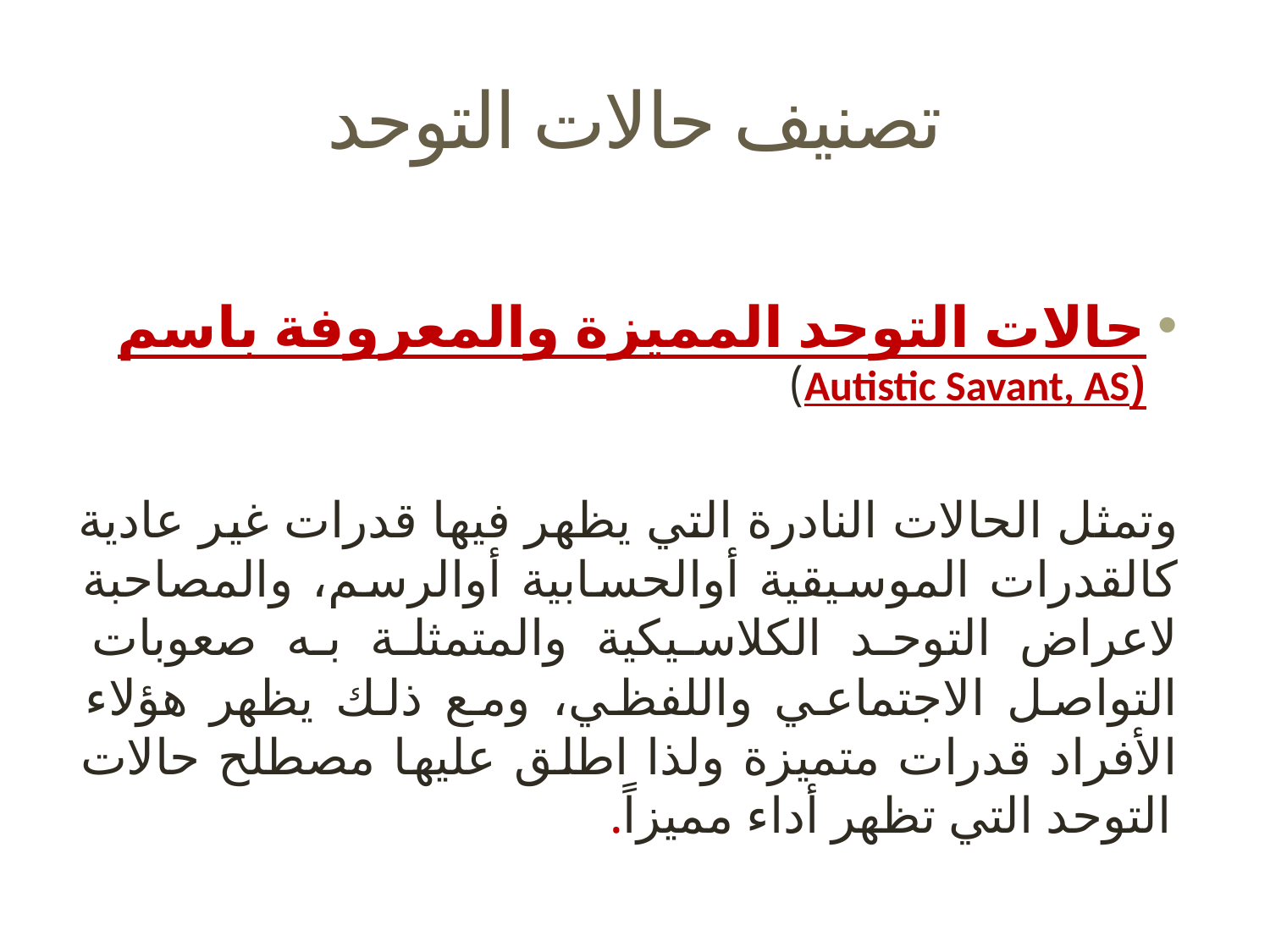

# تصنيف حالات التوحد

حالات التوحد المميزة والمعروفة باسم (Autistic Savant, AS)

وتمثل الحالات النادرة التي يظهر فيها قدرات غير عادية كالقدرات الموسيقية أوالحسابية أوالرسم، والمصاحبة لاعراض التوحد الكلاسيكية والمتمثلة به صعوبات التواصل الاجتماعي واللفظي، ومع ذلك يظهر هؤلاء الأفراد قدرات متميزة ولذا اطلق عليها مصطلح حالات التوحد التي تظهر أداء مميزاً.